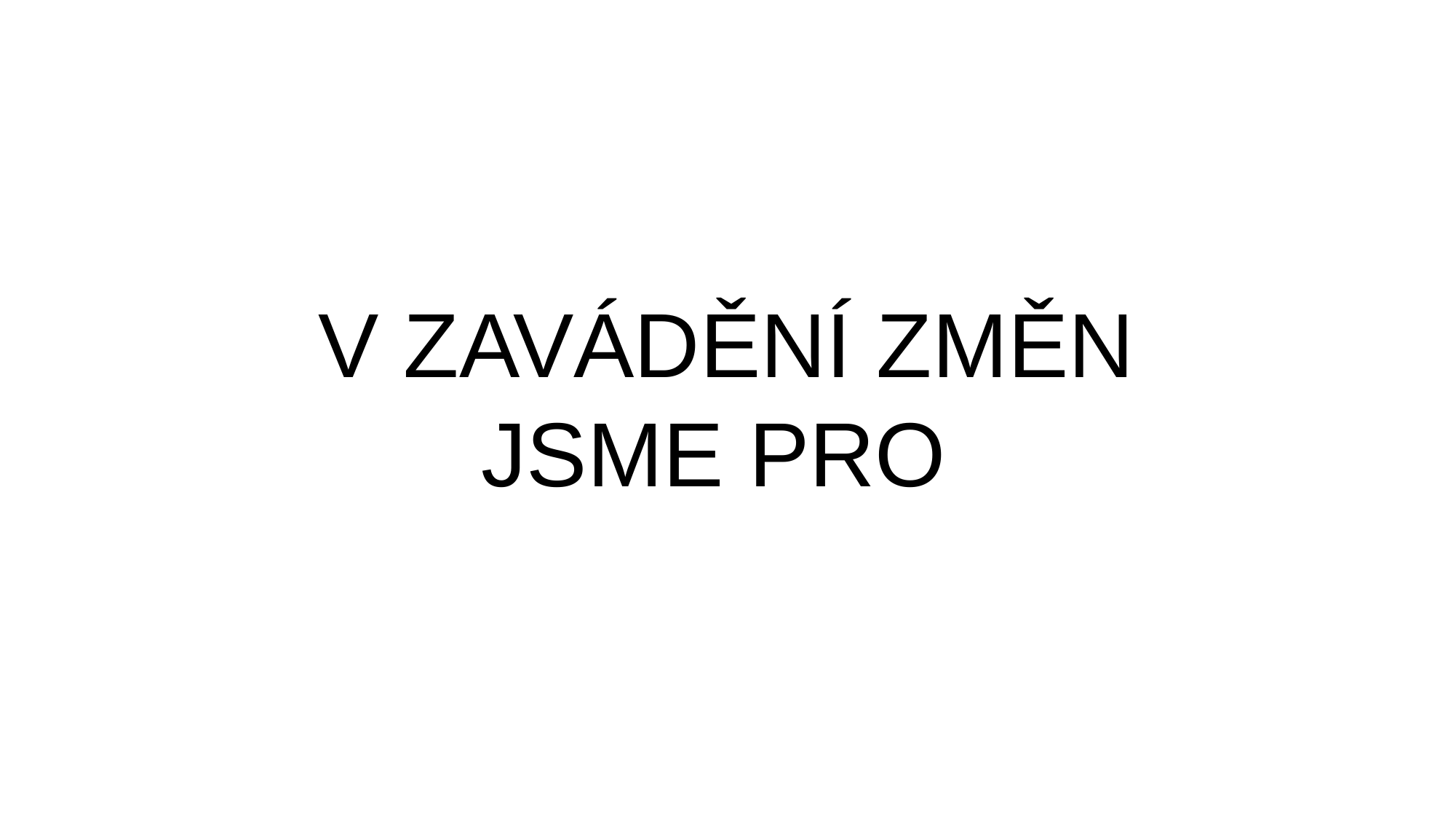

#

V ZAVÁDĚNÍ ZMĚN
JSME PRO
POSTUPNOST